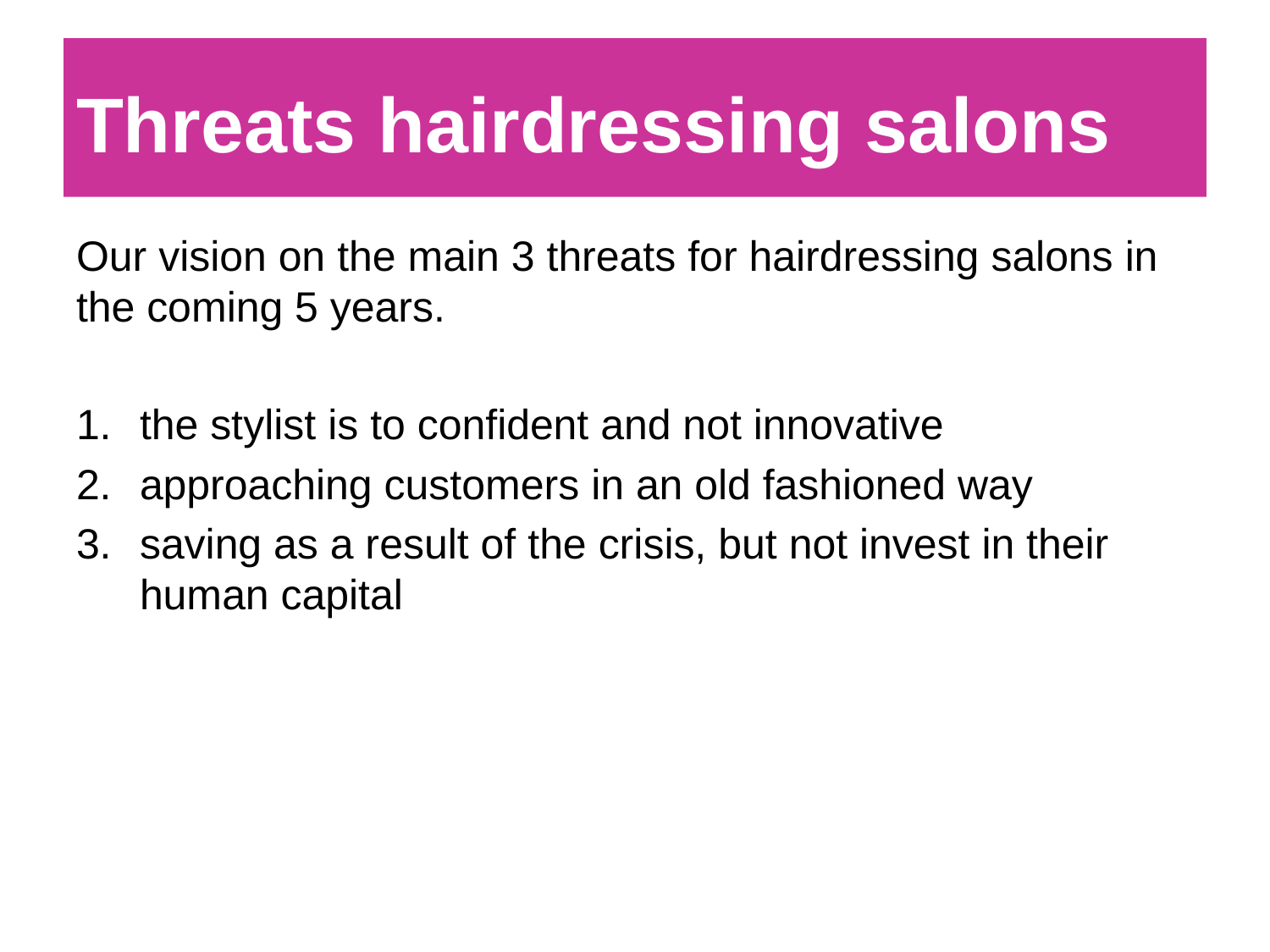

# Threats hairdressing salons
Our vision on the main 3 threats for hairdressing salons in the coming 5 years.

the stylist is to confident and not innovative
approaching customers in an old fashioned way
saving as a result of the crisis, but not invest in their human capital